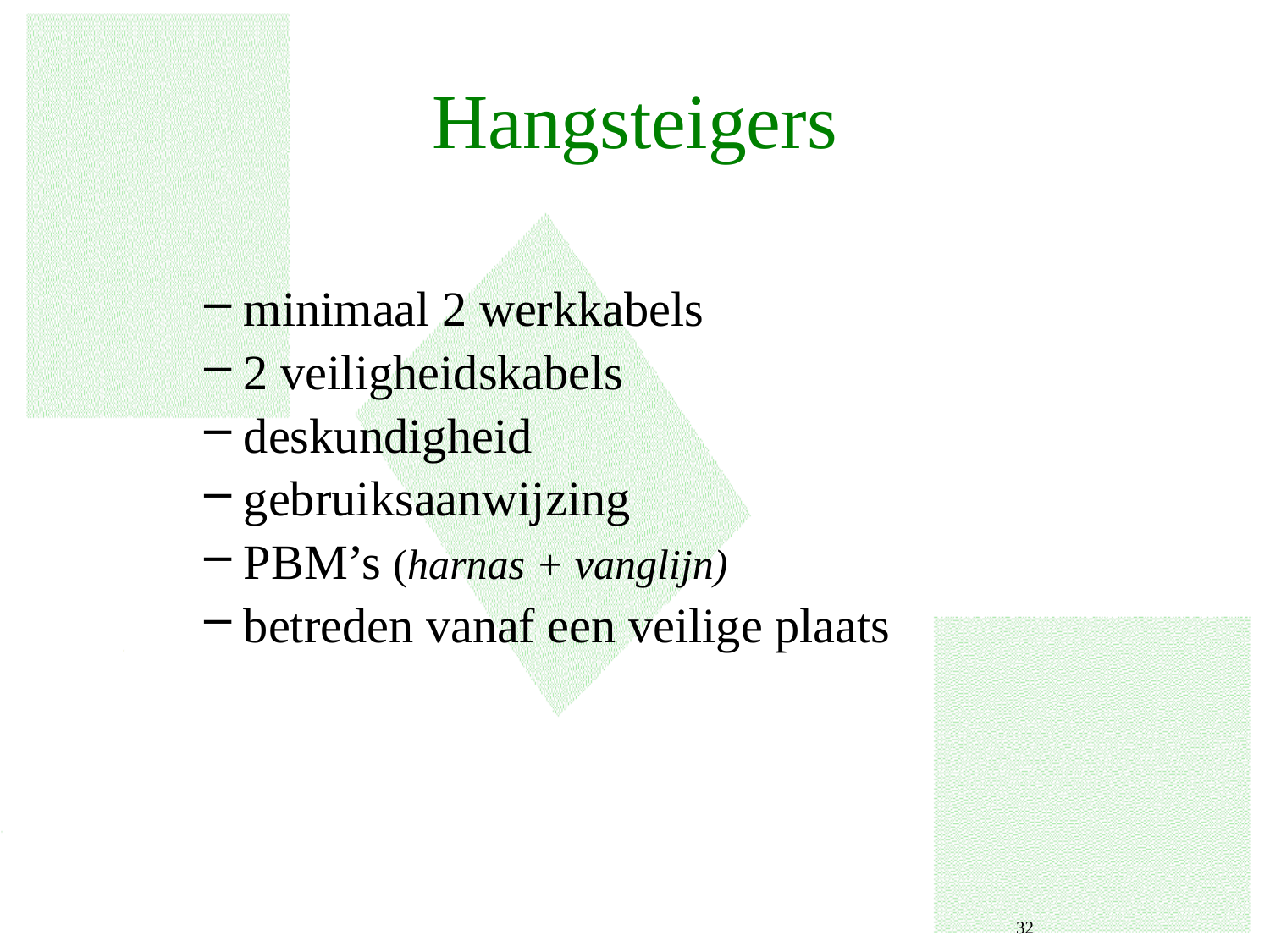

# Hangsteigers
minimaal 2 werkkabels
2 veiligheidskabels
deskundigheid
gebruiksaanwijzing
PBM’s (harnas + vanglijn)
betreden vanaf een veilige plaats

                     32